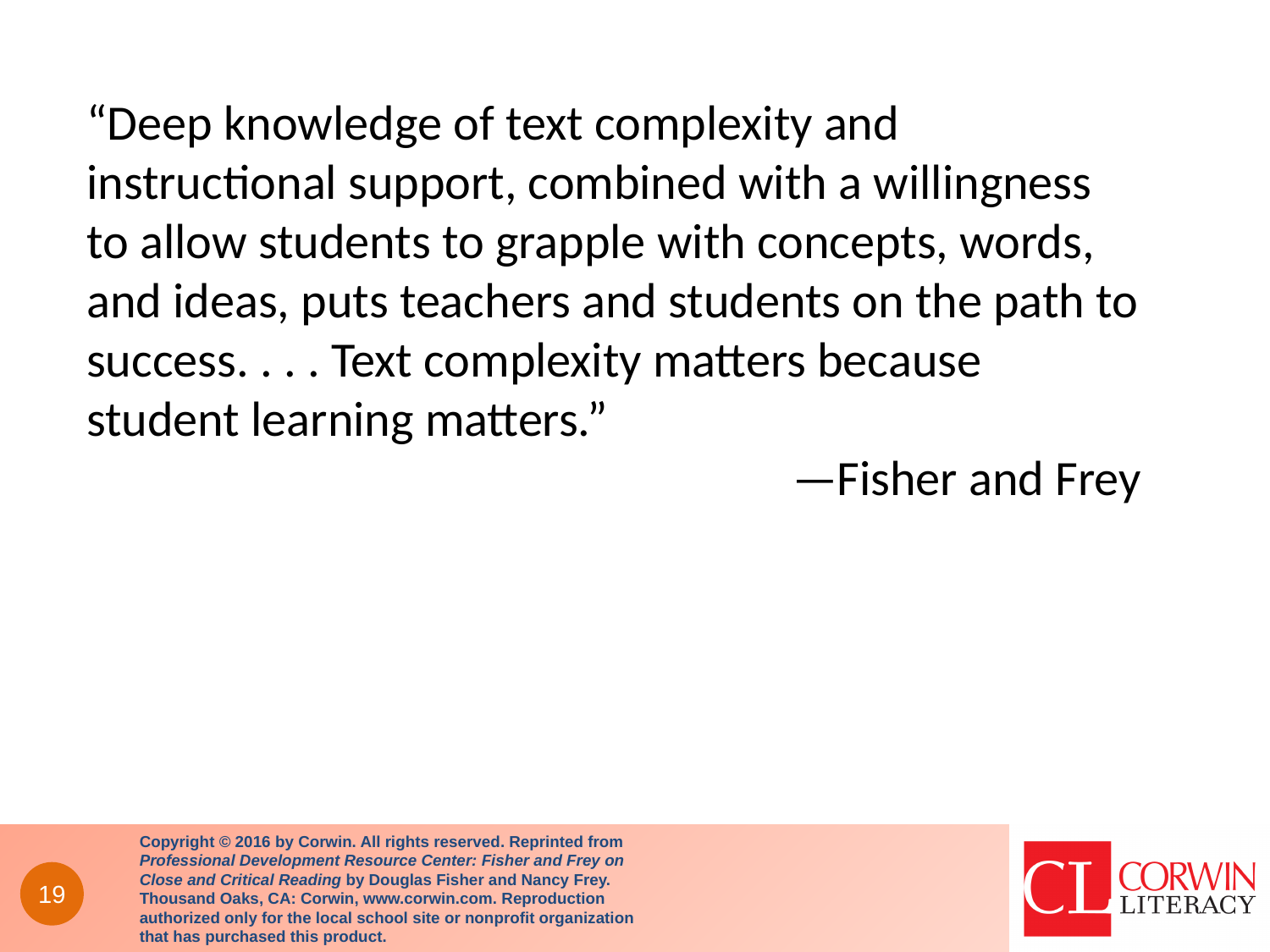

“Deep knowledge of text complexity and instructional support, combined with a willingness to allow students to grapple with concepts, words, and ideas, puts teachers and students on the path to success. . . . Text complexity matters because student learning matters.”
—Fisher and Frey
Copyright © 2016 by Corwin. All rights reserved. Reprinted from Professional Development Resource Center: Fisher and Frey on Close and Critical Reading by Douglas Fisher and Nancy Frey. Thousand Oaks, CA: Corwin, www.corwin.com. Reproduction authorized only for the local school site or nonprofit organization that has purchased this product.
19